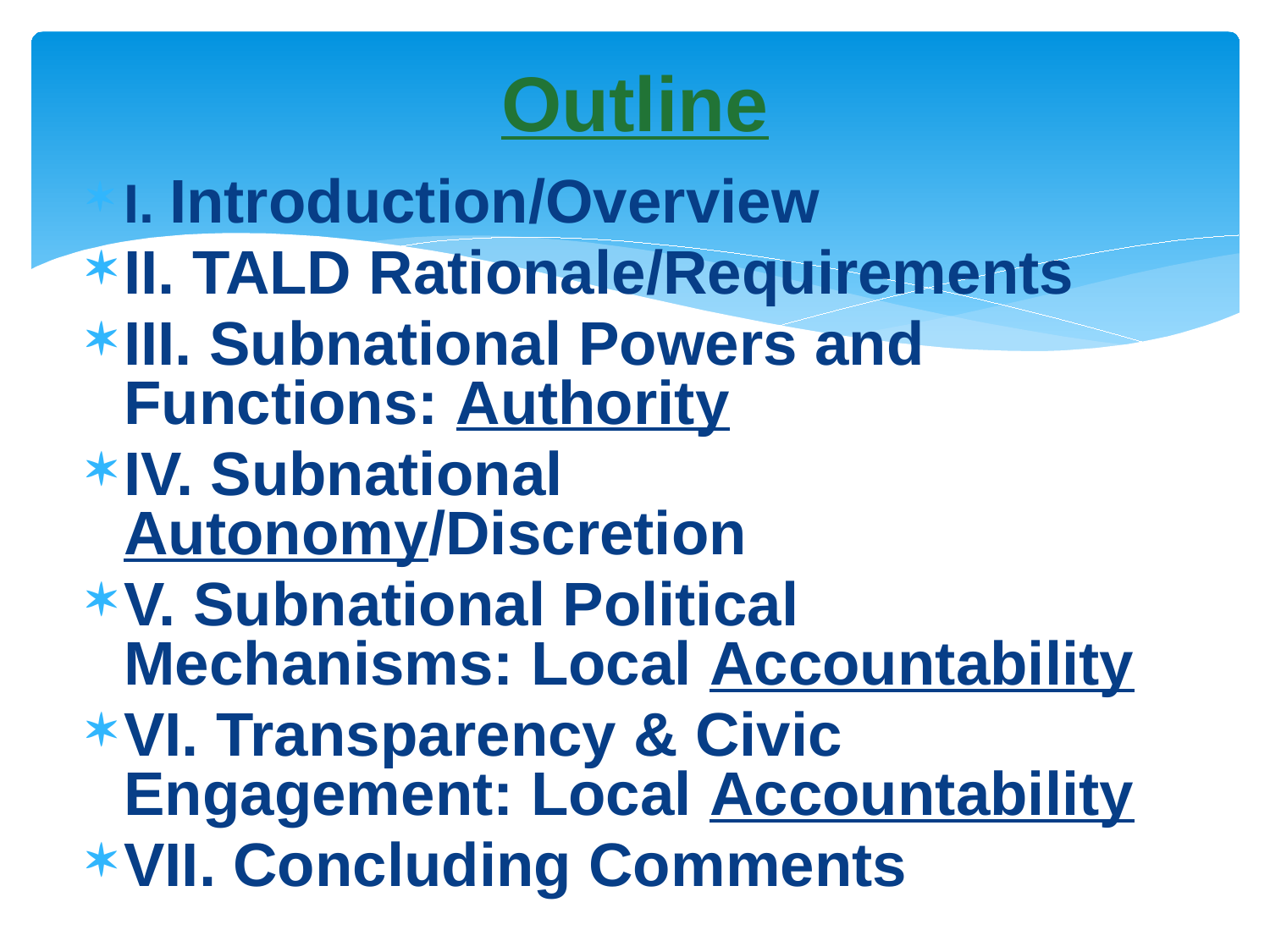

# Outline
I. Introduction/Overview
II. TALD Rationale/Requirements
III. Subnational Powers and Functions: Authority
IV. Subnational Autonomy/Discretion
V. Subnational Political Mechanisms: Local Accountability
VI. Transparency & Civic Engagement: Local Accountability
VII. Concluding Comments